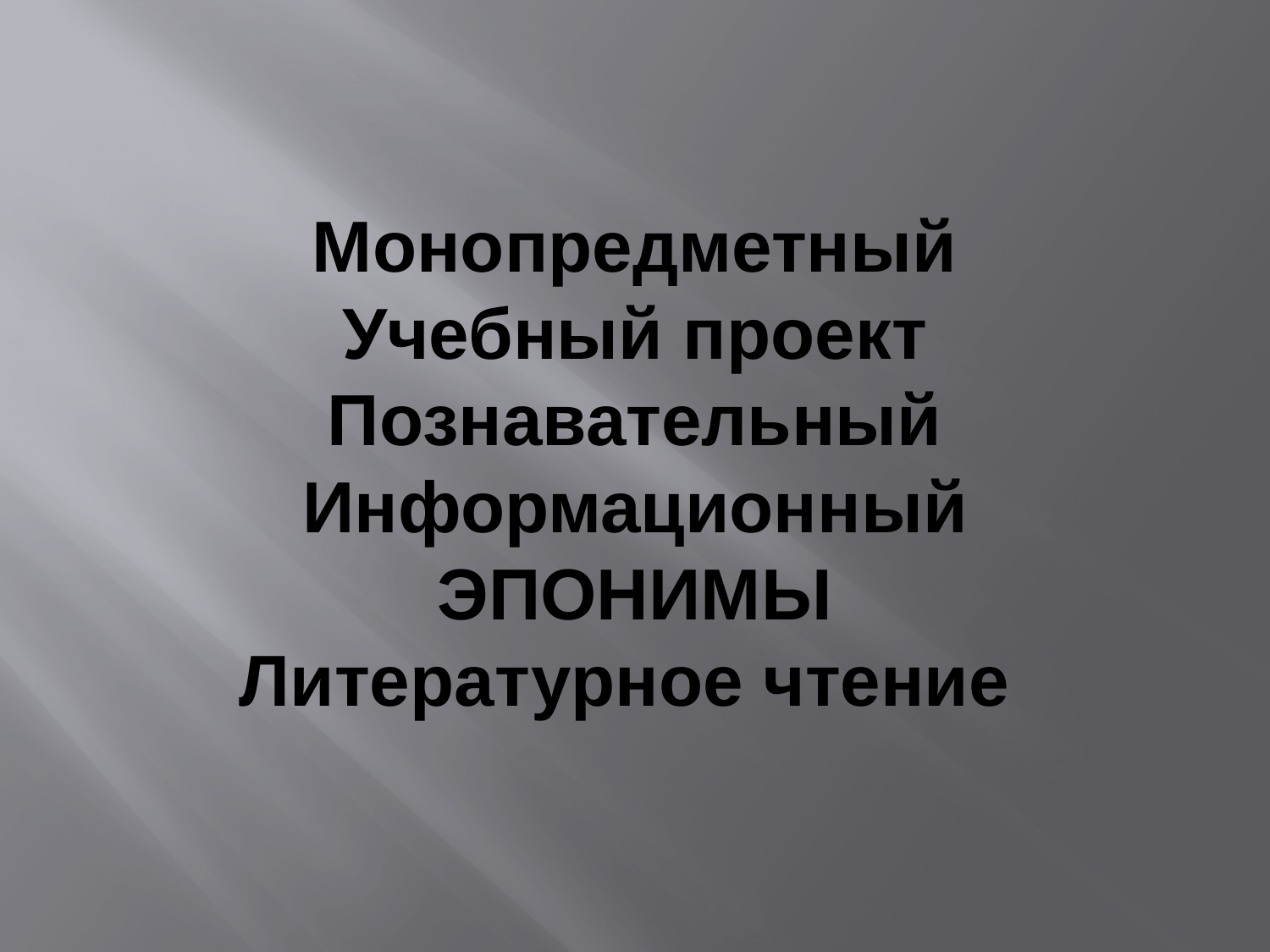

# Монопредметный Учебный проект Познавательный Информационный ЭПОНИМЫ Литературное чтение